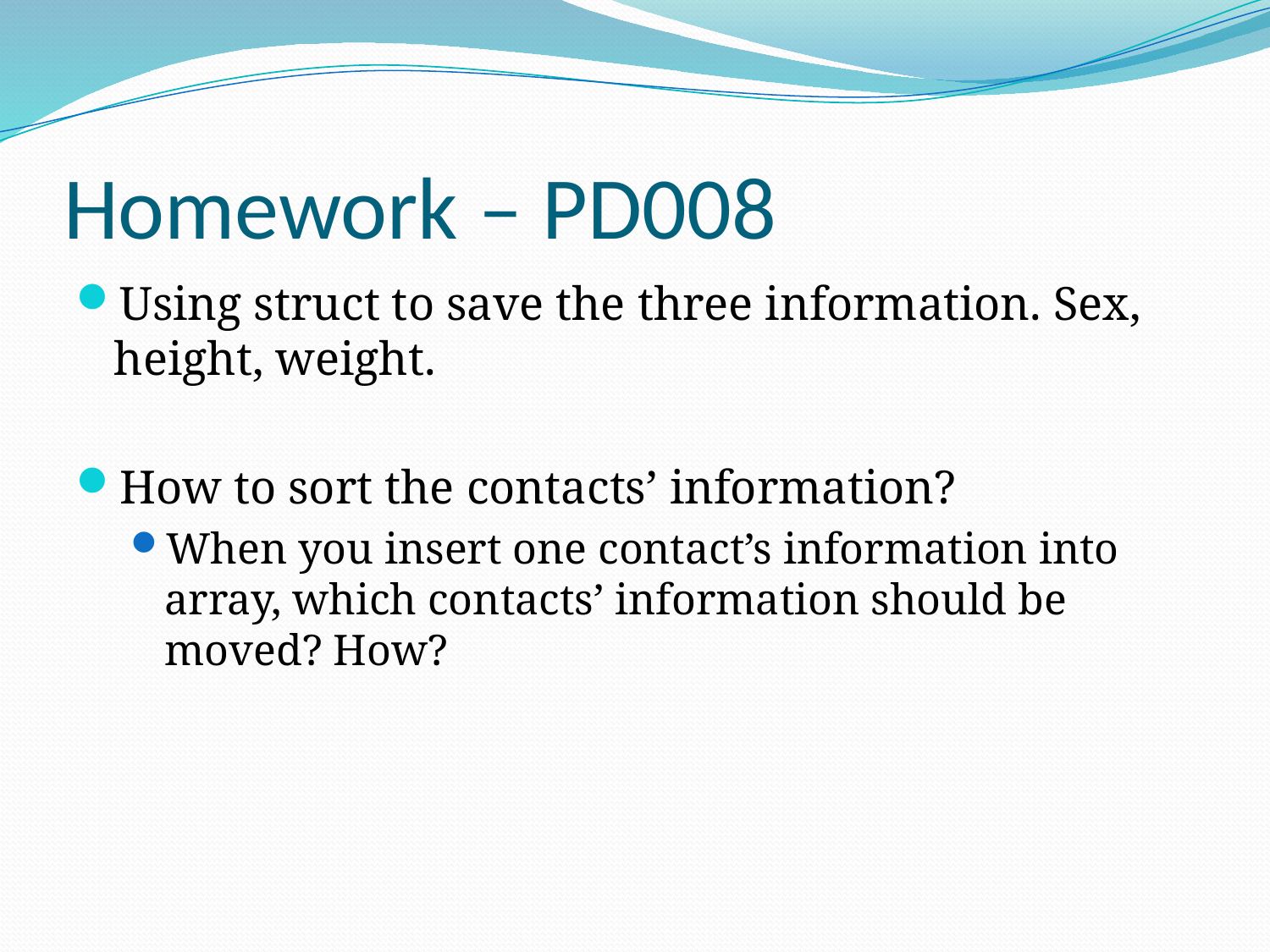

# Homework – PD008
Using struct to save the three information. Sex, height, weight.

How to sort the contacts’ information?
When you insert one contact’s information into array, which contacts’ information should be moved? How?